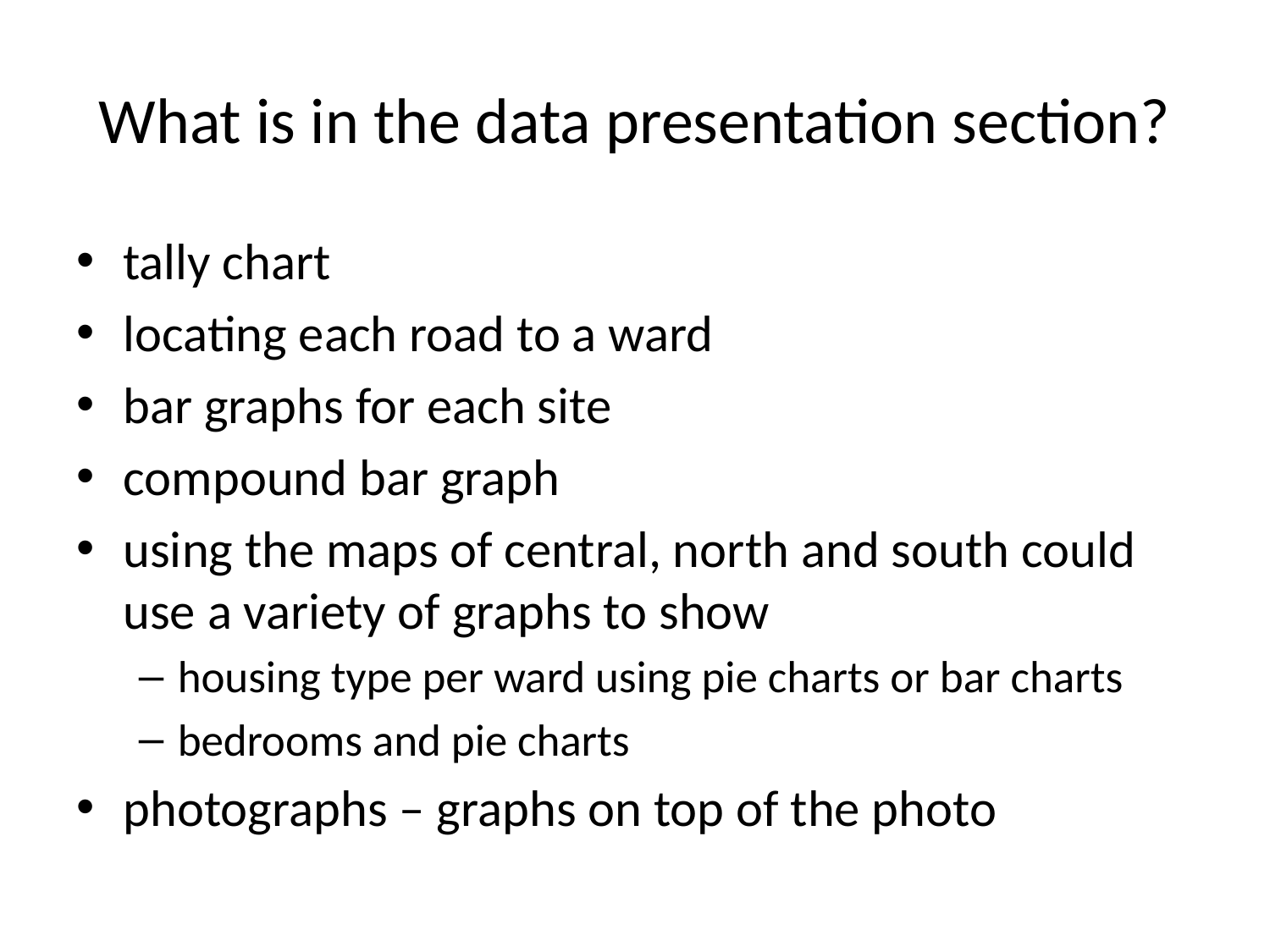

# What is in the data presentation section?
tally chart
locating each road to a ward
bar graphs for each site
compound bar graph
using the maps of central, north and south could use a variety of graphs to show
housing type per ward using pie charts or bar charts
bedrooms and pie charts
photographs – graphs on top of the photo